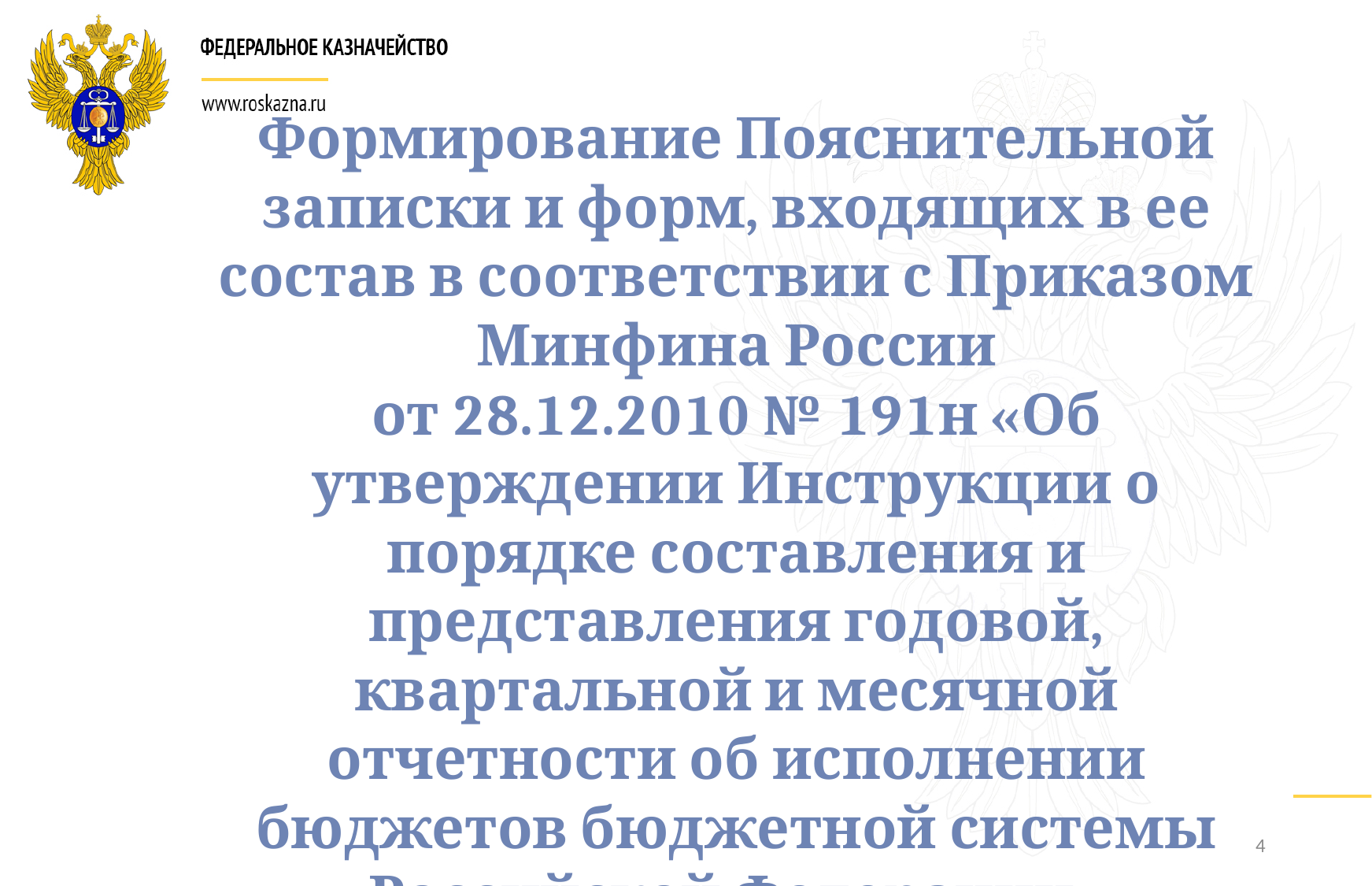

Формирование Пояснительной записки и форм, входящих в ее состав в соответствии с Приказом Минфина России
от 28.12.2010 № 191н «Об утверждении Инструкции о порядке составления и представления годовой, квартальной и месячной отчетности об исполнении бюджетов бюджетной системы Российской Федерации»
4